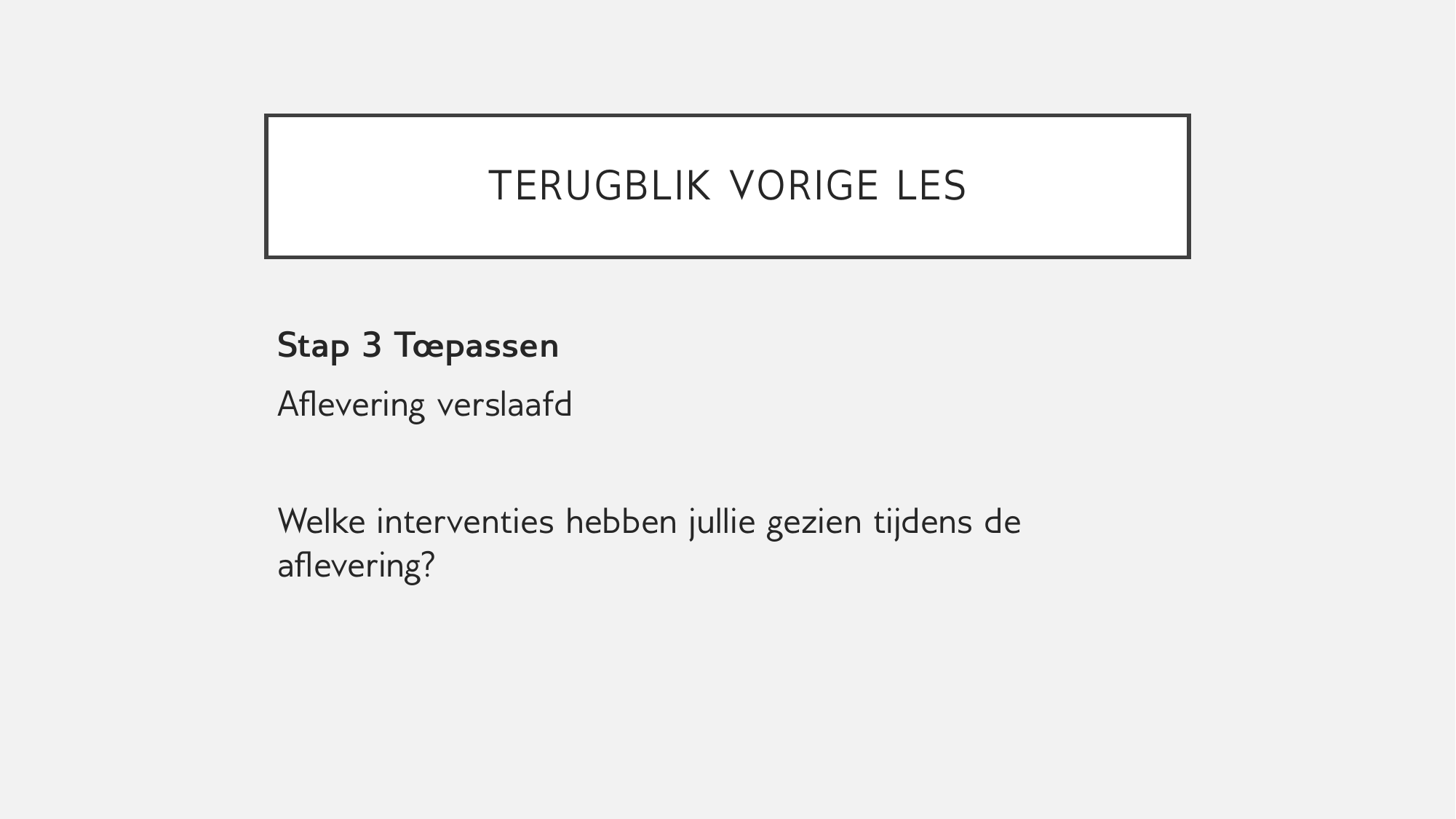

# TERUGBLIK VORIGE LES
Stap 3 Toepassen
Aflevering verslaafd

Welke interventies hebben jullie gezien tijdens de aflevering?